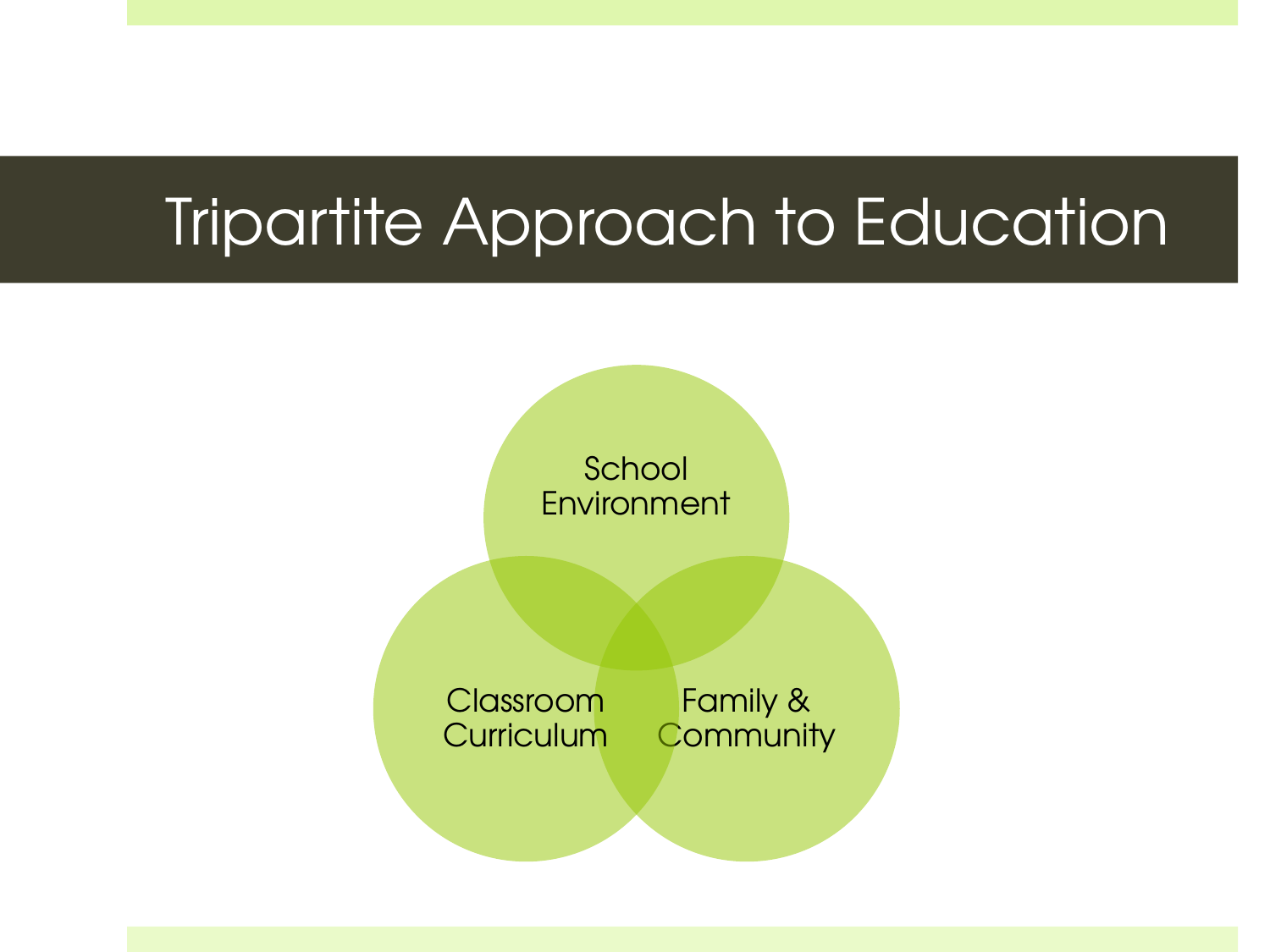

# Tripartite Approach to Education
School Environment
Family & Community
Classroom Curriculum